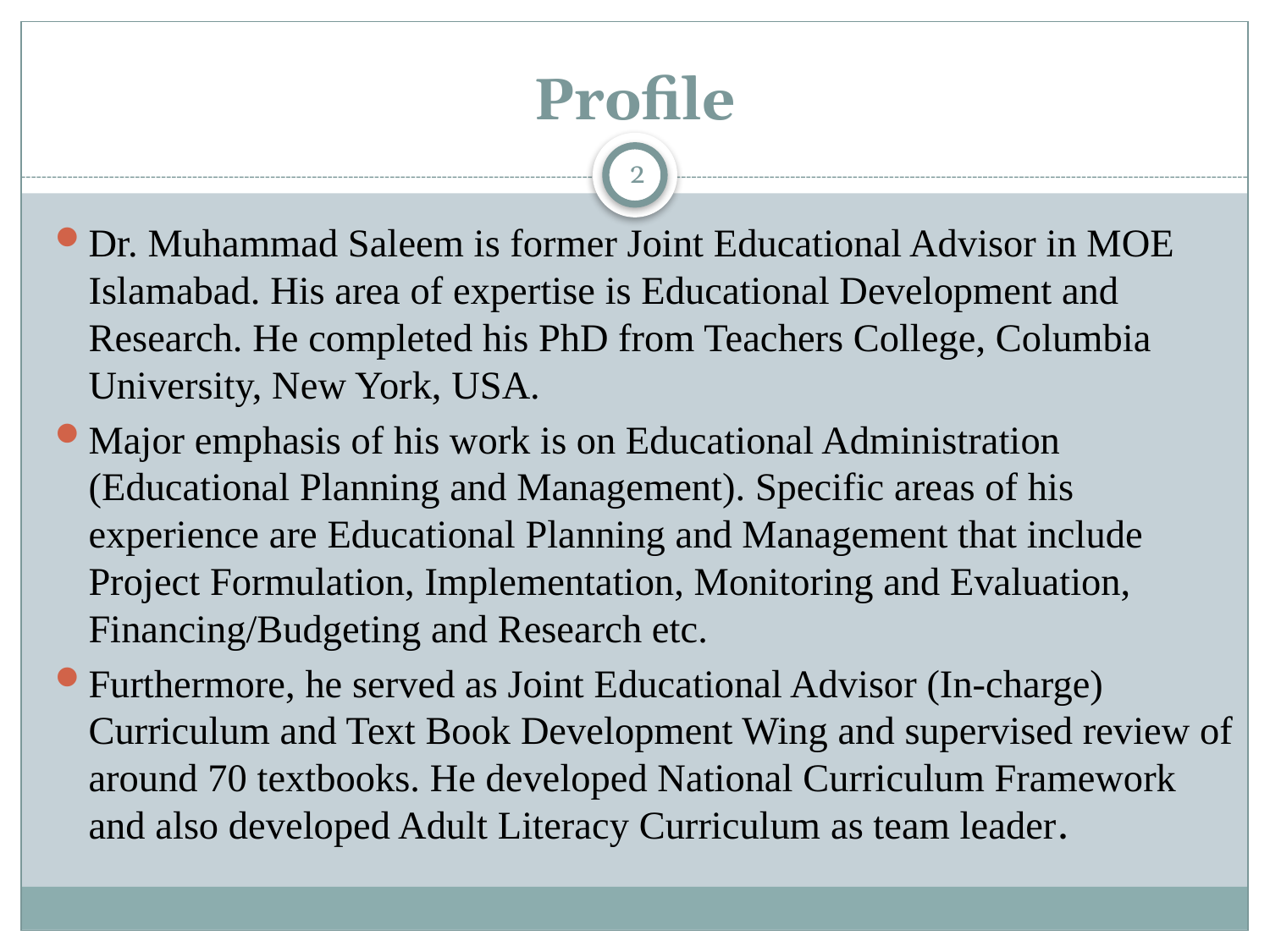

# Profile
2
Dr. Muhammad Saleem is former Joint Educational Advisor in MOE Islamabad. His area of expertise is Educational Development and Research. He completed his PhD from Teachers College, Columbia University, New York, USA.
Major emphasis of his work is on Educational Administration (Educational Planning and Management). Specific areas of his experience are Educational Planning and Management that include Project Formulation, Implementation, Monitoring and Evaluation, Financing/Budgeting and Research etc.
Furthermore, he served as Joint Educational Advisor (In-charge) Curriculum and Text Book Development Wing and supervised review of around 70 textbooks. He developed National Curriculum Framework and also developed Adult Literacy Curriculum as team leader.